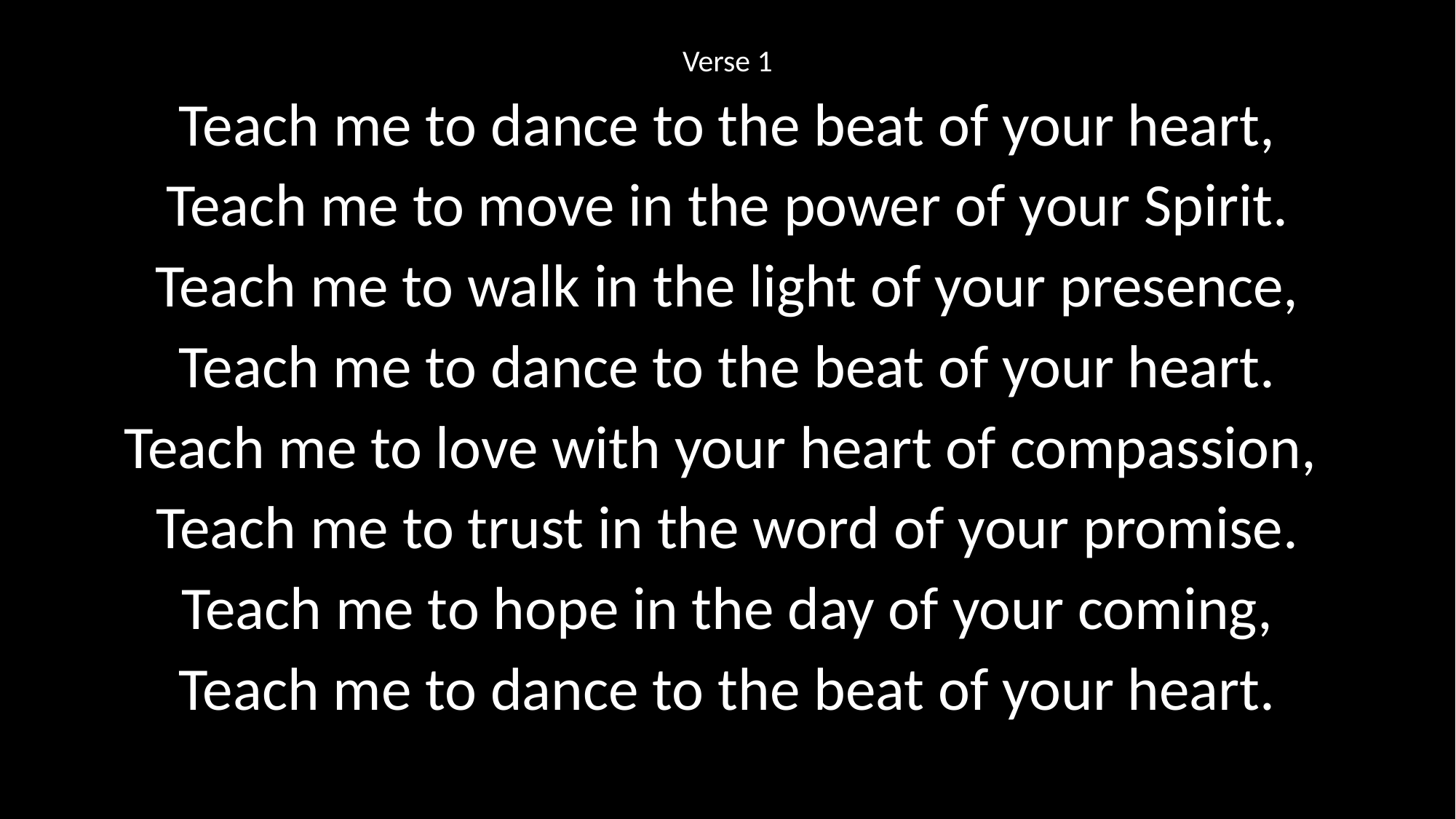

Verse 1
Teach me to dance to the beat of your heart,
Teach me to move in the power of your Spirit.
Teach me to walk in the light of your presence,
Teach me to dance to the beat of your heart.
Teach me to love with your heart of compassion,
Teach me to trust in the word of your promise.
Teach me to hope in the day of your coming,
Teach me to dance to the beat of your heart.